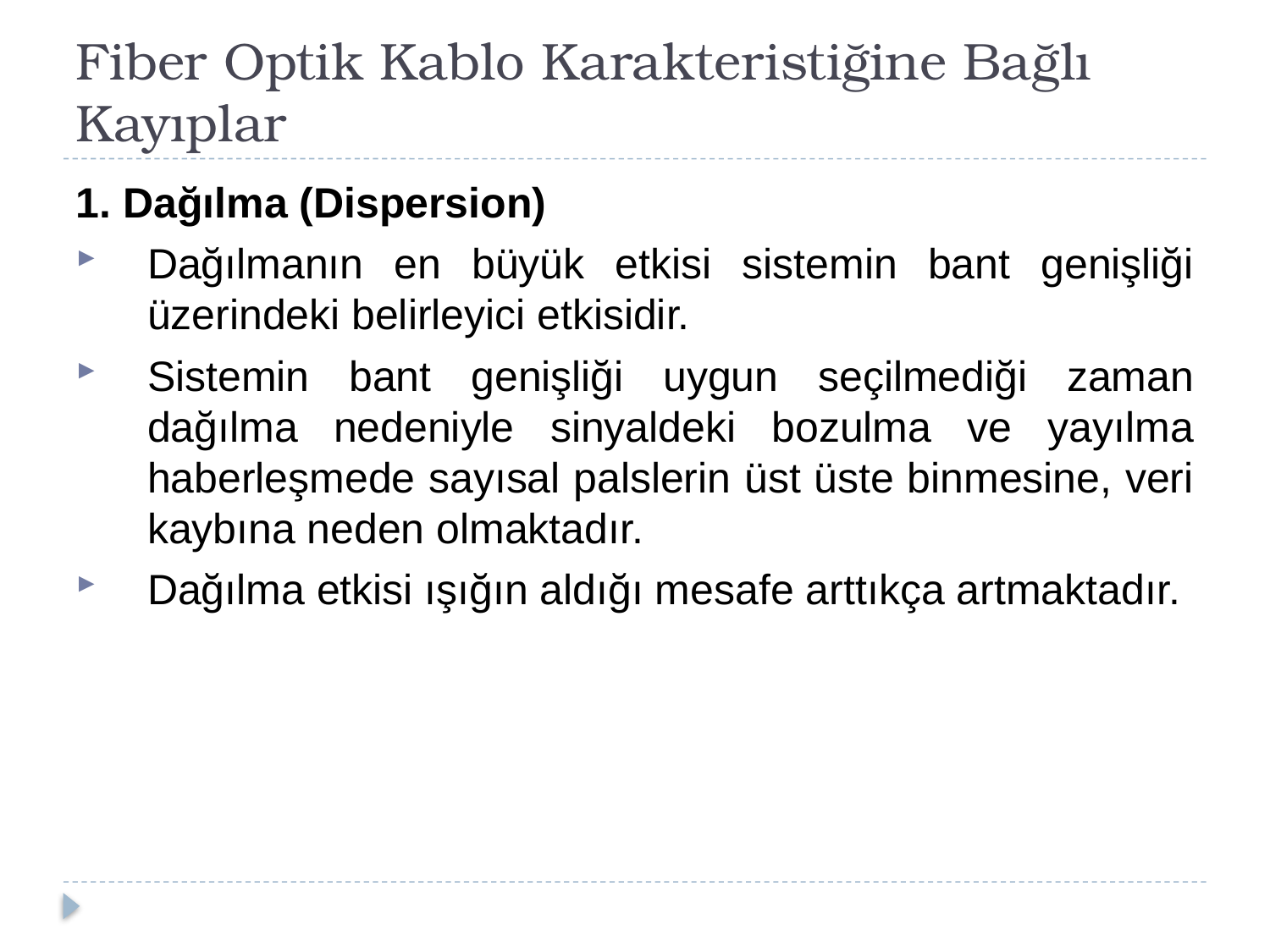

# Fiber Optik Kablo Karakteristiğine Bağlı Kayıplar
1. Dağılma (Dispersion)
Dağılmanın en büyük etkisi sistemin bant genişliği üzerindeki belirleyici etkisidir.
Sistemin bant genişliği uygun seçilmediği zaman dağılma nedeniyle sinyaldeki bozulma ve yayılma haberleşmede sayısal palslerin üst üste binmesine, veri kaybına neden olmaktadır.
Dağılma etkisi ışığın aldığı mesafe arttıkça artmaktadır.